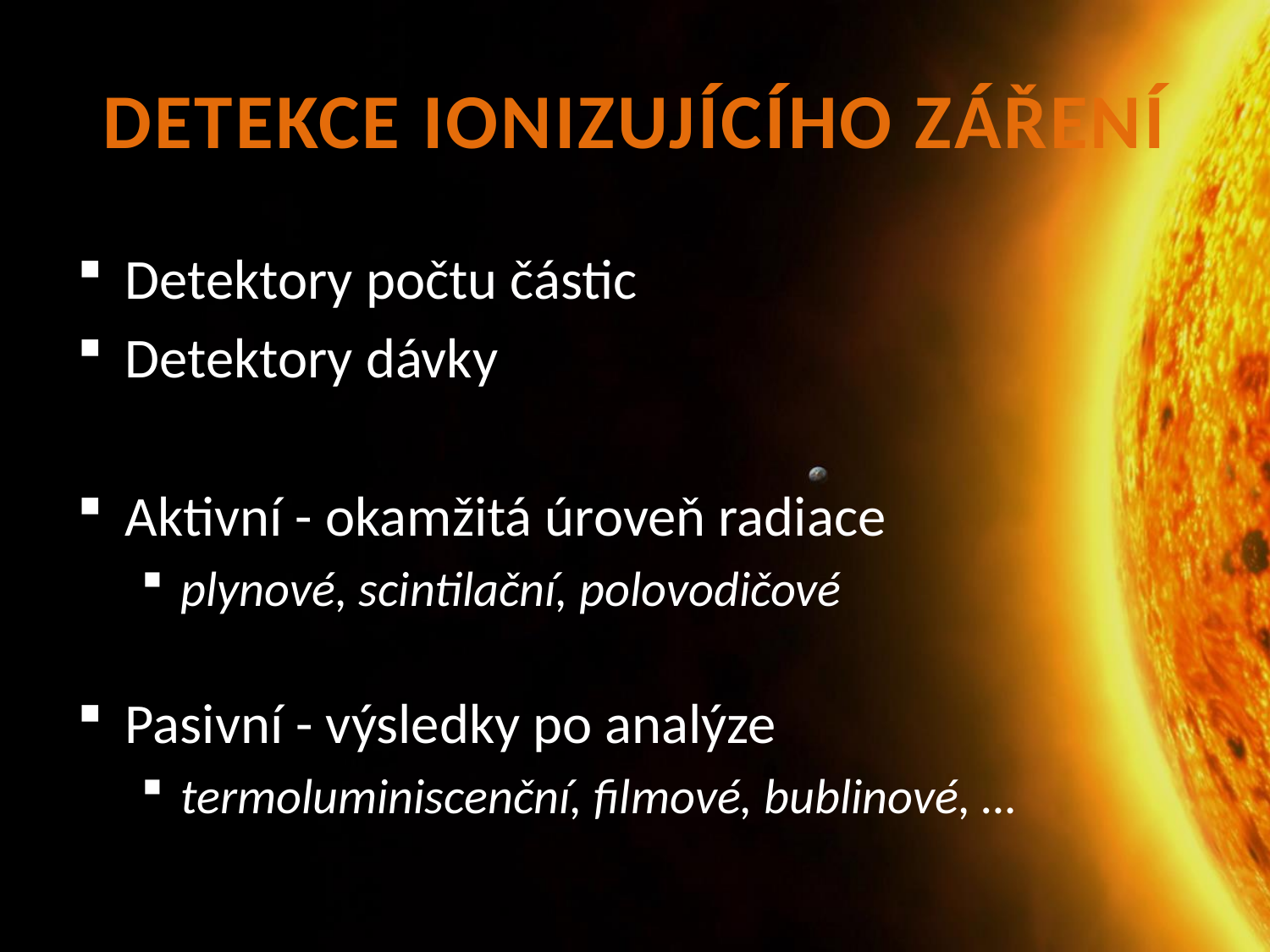

# DETEKCE IONIZUJÍCÍHO ZÁŘENÍ
Detektory počtu částic
Detektory dávky

Aktivní - okamžitá úroveň radiace
plynové, scintilační, polovodičové
Pasivní - výsledky po analýze
termoluminiscenční, filmové, bublinové, …